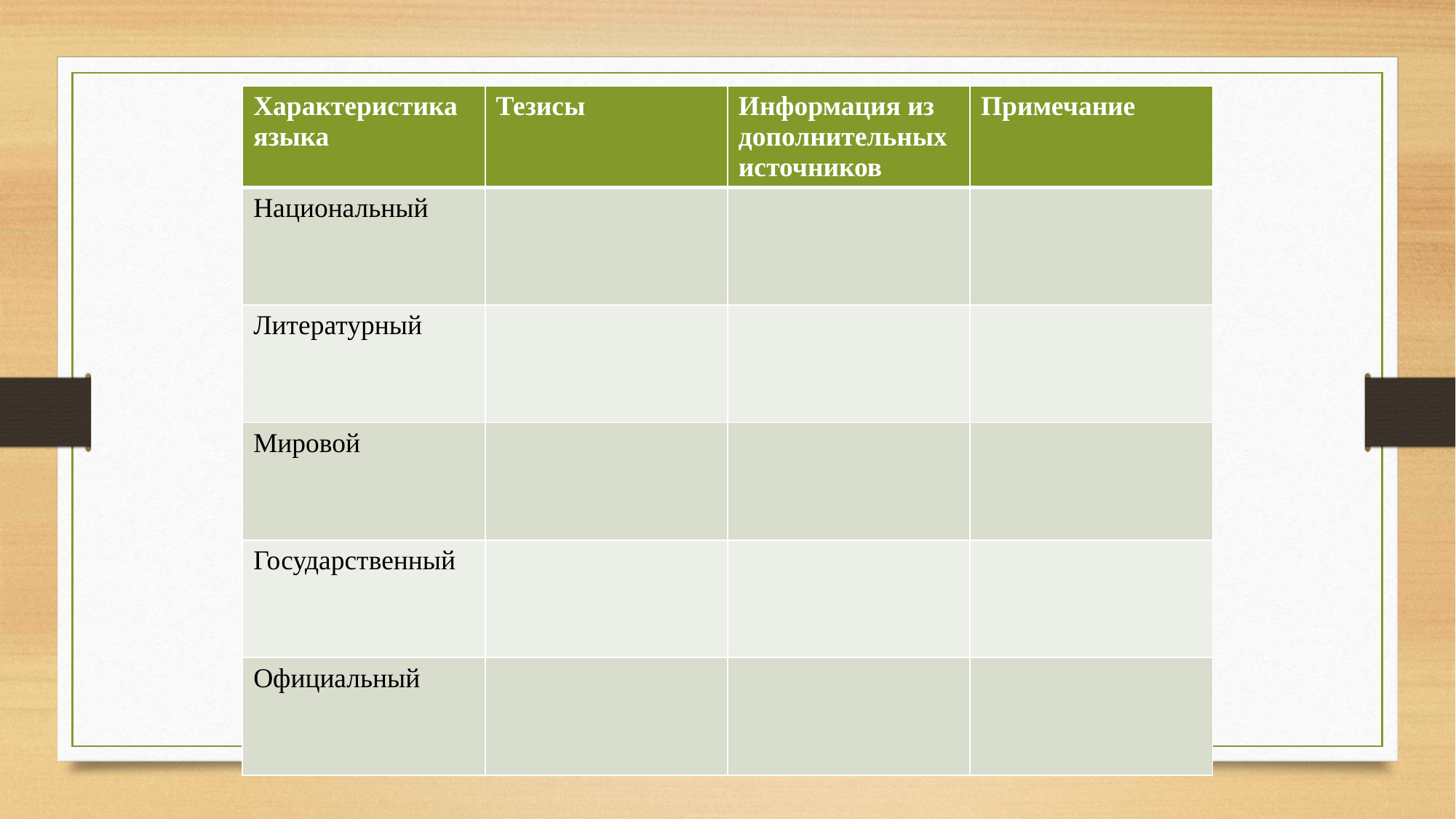

| Характеристика языка | Тезисы | Информация из дополнительных источников | Примечание |
| --- | --- | --- | --- |
| Национальный |  |  |  |
| Литературный |  |  |  |
| Мировой |  |  |  |
| Государственный |  |  |  |
| Официальный |  |  |  |